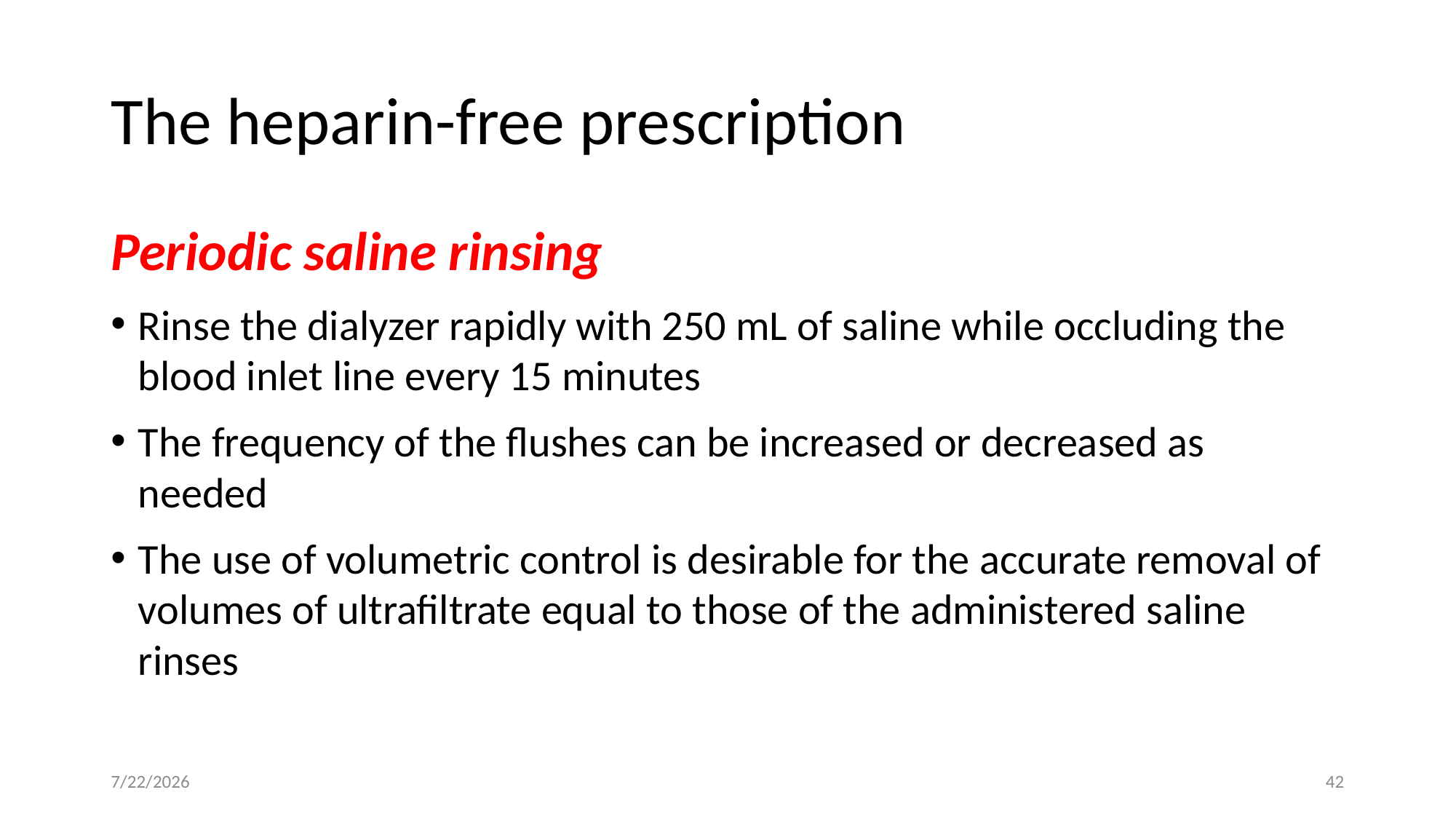

# The heparin-free prescription
Periodic saline rinsing
Rinse the dialyzer rapidly with 250 mL of saline while occluding the blood inlet line every 15 minutes
The frequency of the flushes can be increased or decreased as needed
The use of volumetric control is desirable for the accurate removal of volumes of ultrafiltrate equal to those of the administered saline rinses
7/22/2026
42